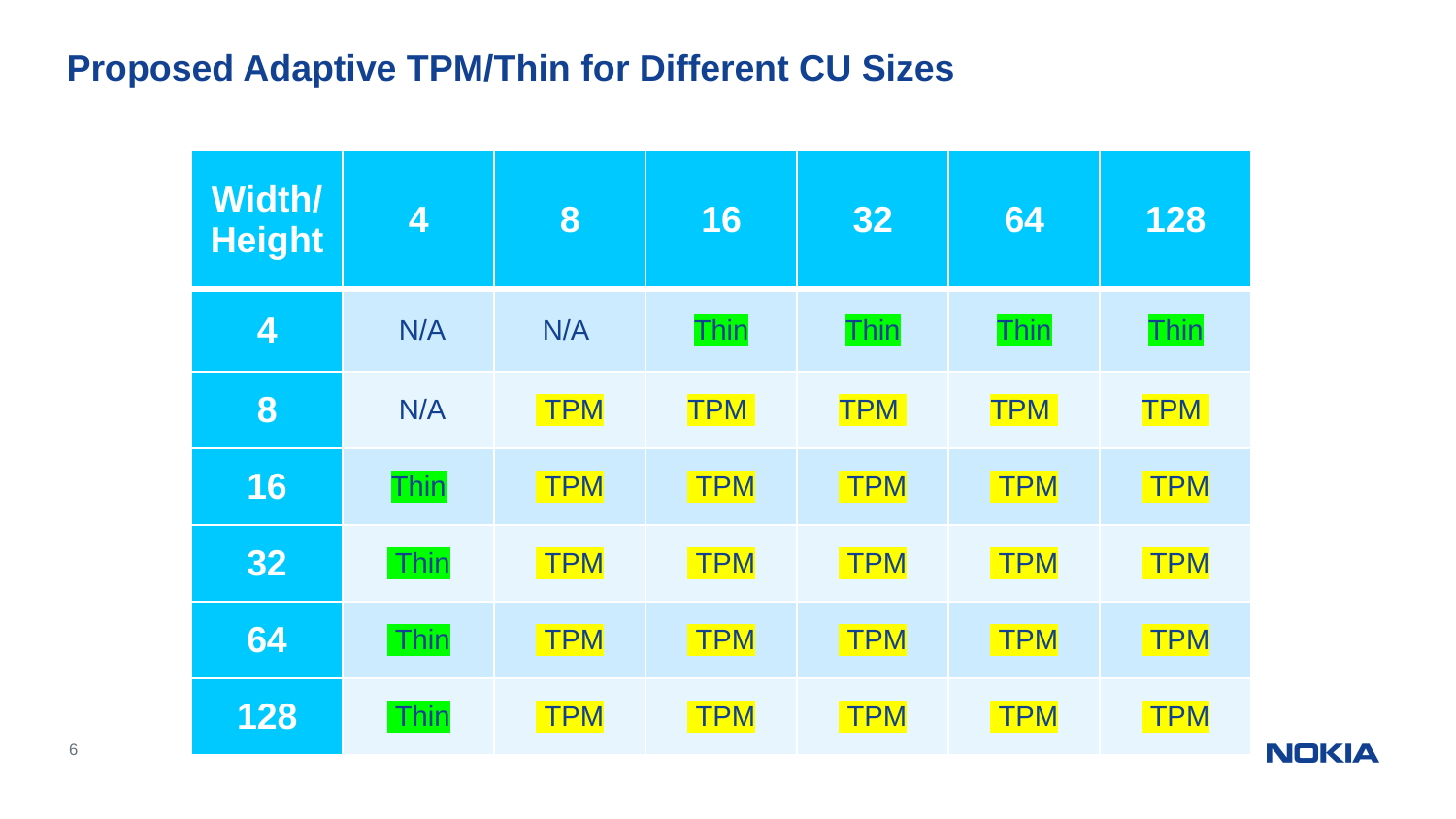

# Proposed Adaptive TPM/Thin for Different CU Sizes
| Width/ Height | 4 | 8 | 16 | 32 | 64 | 128 |
| --- | --- | --- | --- | --- | --- | --- |
| 4 | N/A | N/A | Thin | Thin | Thin | Thin |
| 8 | N/A | TPM | TPM | TPM | TPM | TPM |
| 16 | Thin | TPM | TPM | TPM | TPM | TPM |
| 32 | Thin | TPM | TPM | TPM | TPM | TPM |
| 64 | Thin | TPM | TPM | TPM | TPM | TPM |
| 128 | Thin | TPM | TPM | TPM | TPM | TPM |